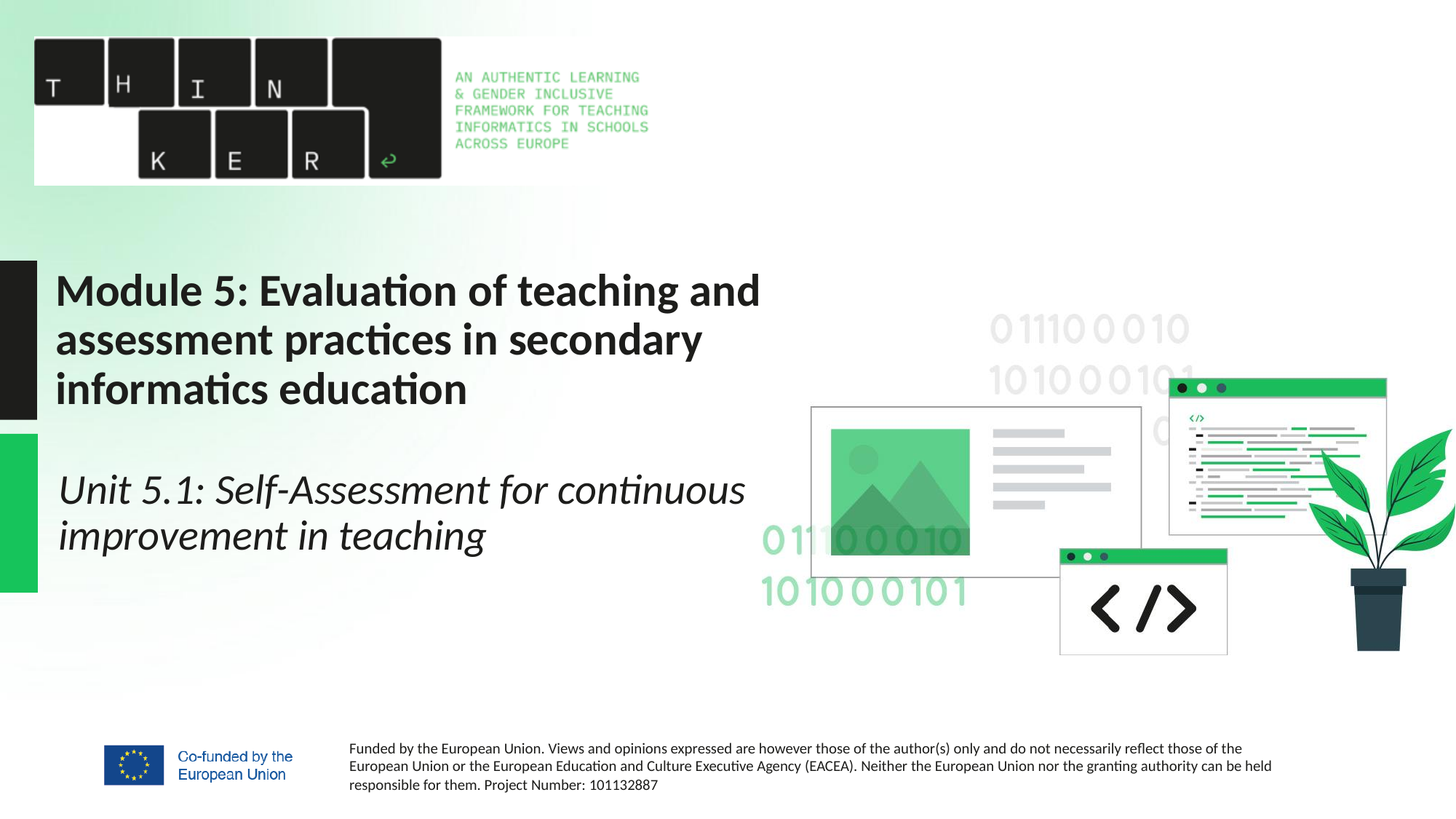

# Module 5: Evaluation of teaching and assessment practices in secondary informatics education
Unit 5.1: Self-Assessment for continuous improvement in teaching